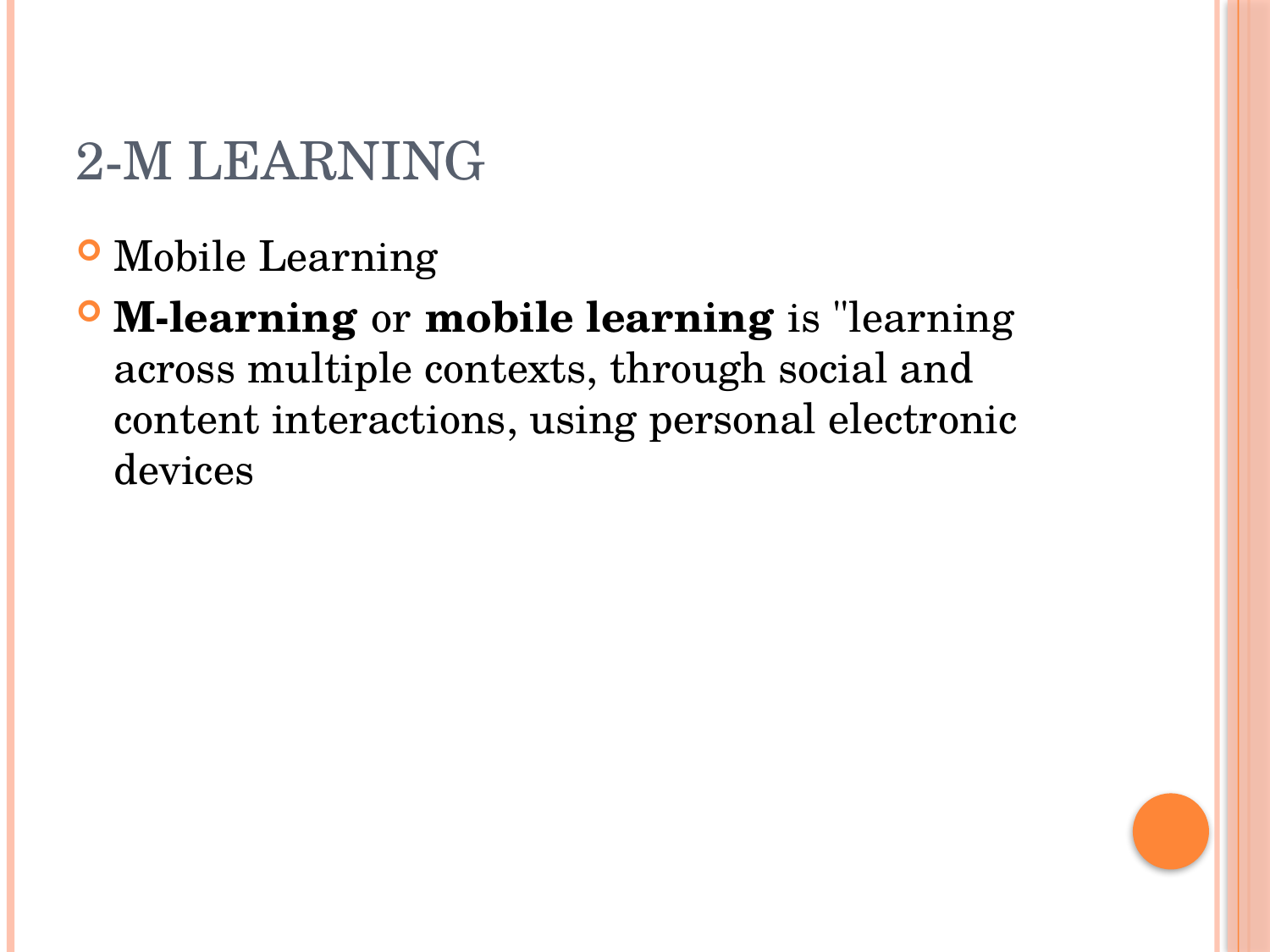

# 2-M Learning
Mobile Learning
M-learning or mobile learning is "learning across multiple contexts, through social and content interactions, using personal electronic devices